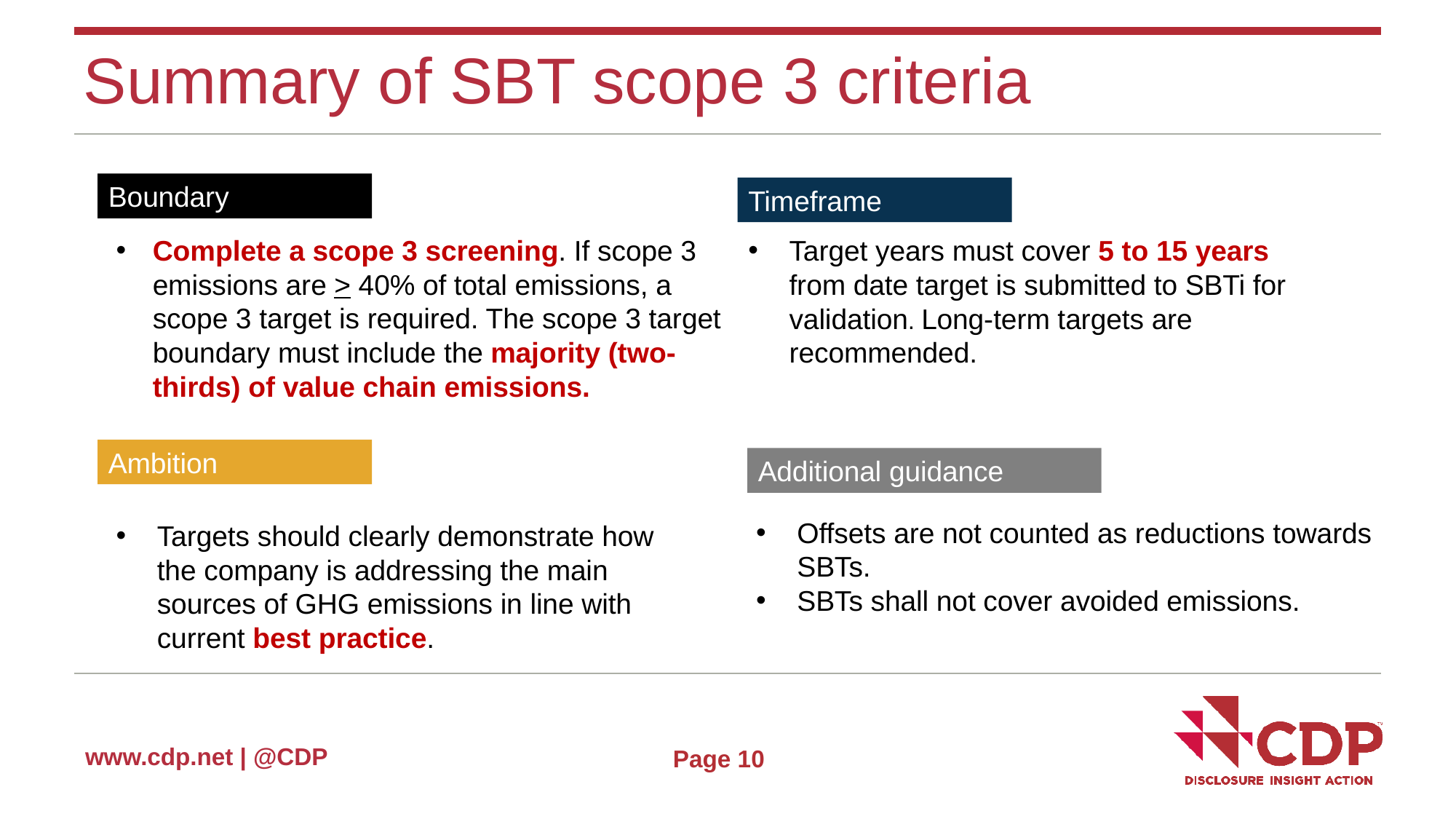

# Summary of SBT scope 3 criteria
Boundary
Timeframe
Complete a scope 3 screening. If scope 3 emissions are > 40% of total emissions, a scope 3 target is required. The scope 3 target boundary must include the majority (two-thirds) of value chain emissions.

Target years must cover 5 to 15 years from date target is submitted to SBTi for validation. Long-term targets are recommended.
Ambition
Additional guidance
Offsets are not counted as reductions towards SBTs.
SBTs shall not cover avoided emissions.
Targets should clearly demonstrate how the company is addressing the main sources of GHG emissions in line with current best practice.

Page 10